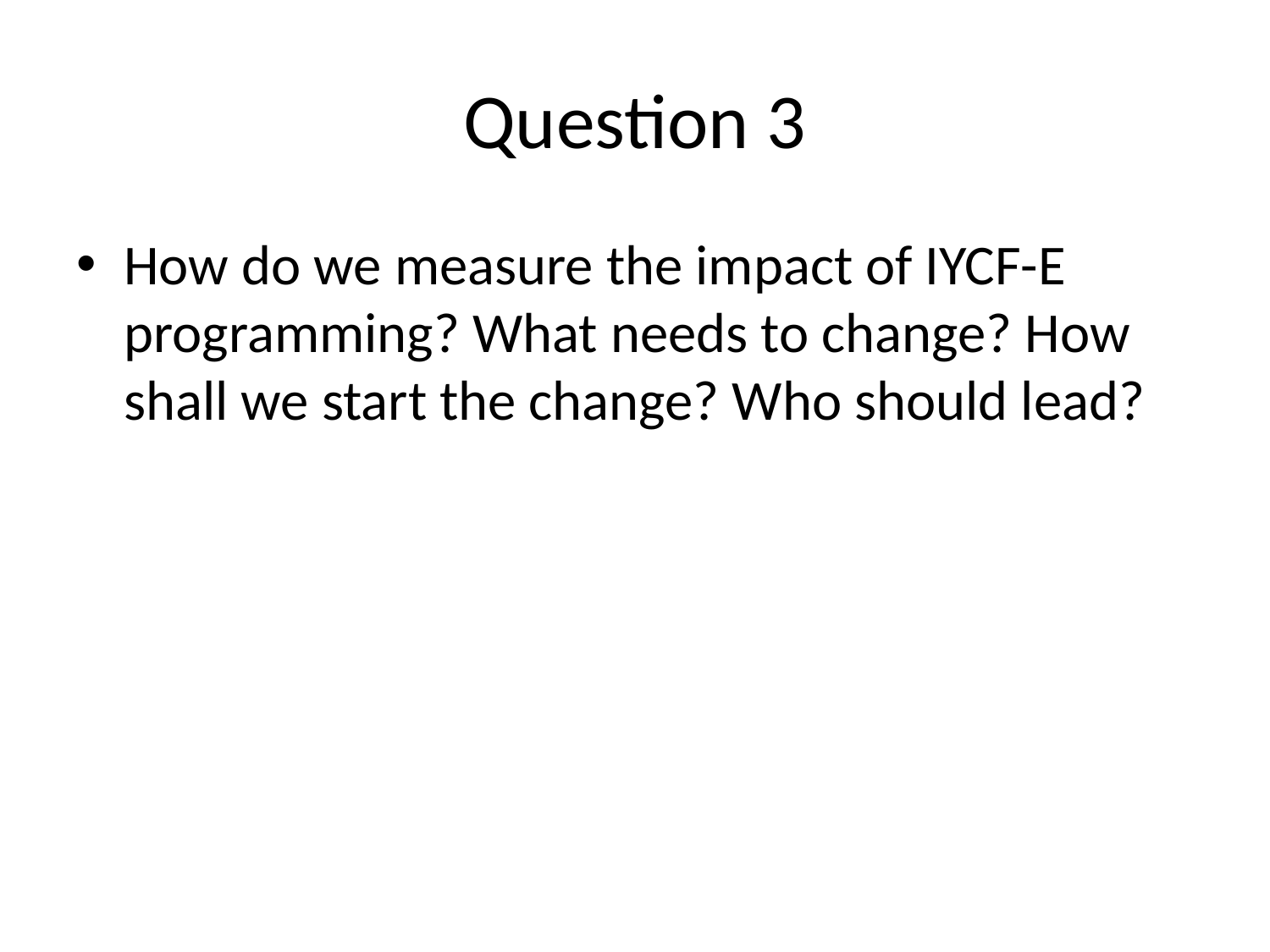

# Question 3
How do we measure the impact of IYCF-E programming? What needs to change? How shall we start the change? Who should lead?